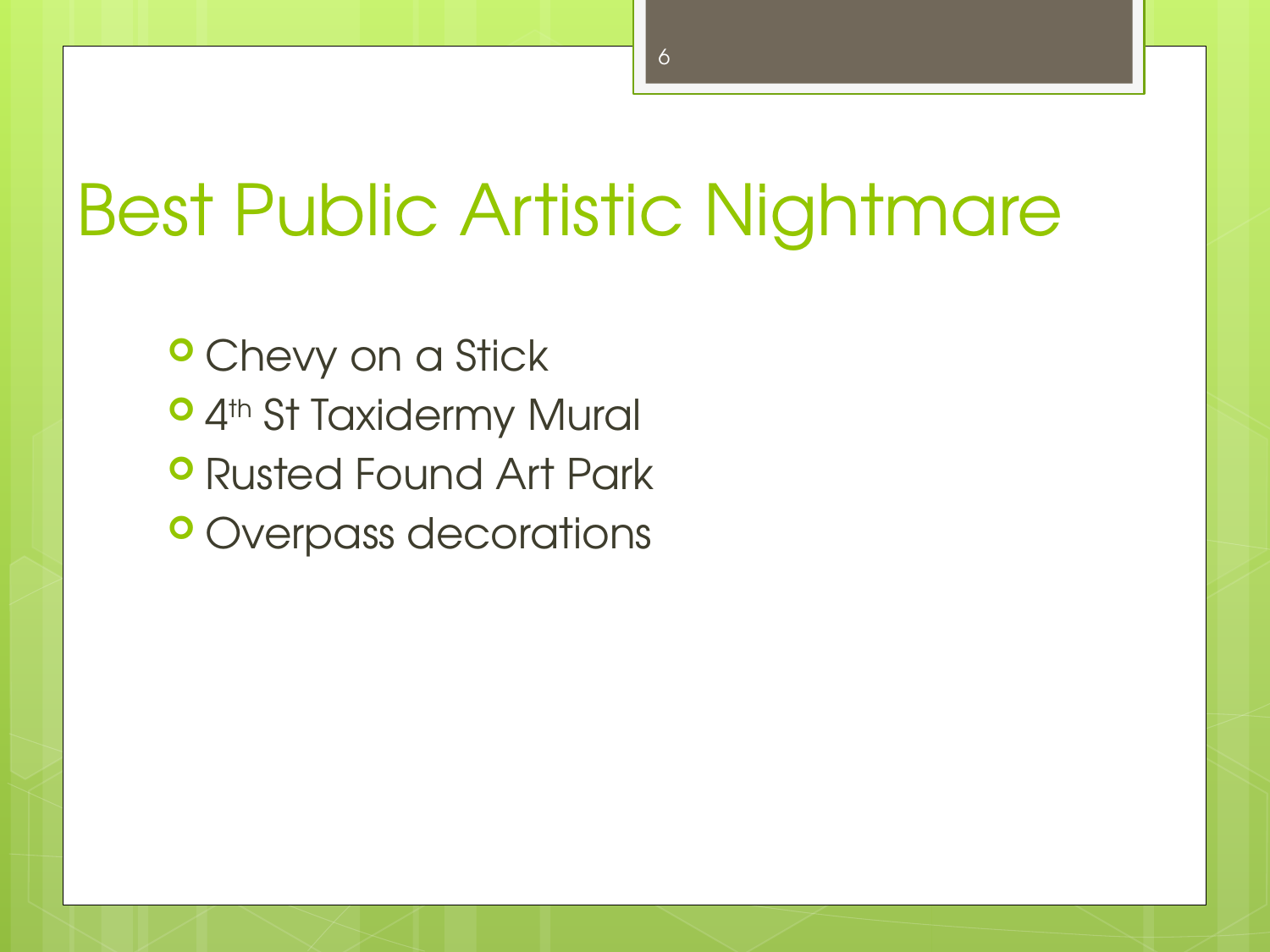

6
# Best Public Artistic Nightmare
Chevy on a Stick
4th St Taxidermy Mural
Rusted Found Art Park
Overpass decorations